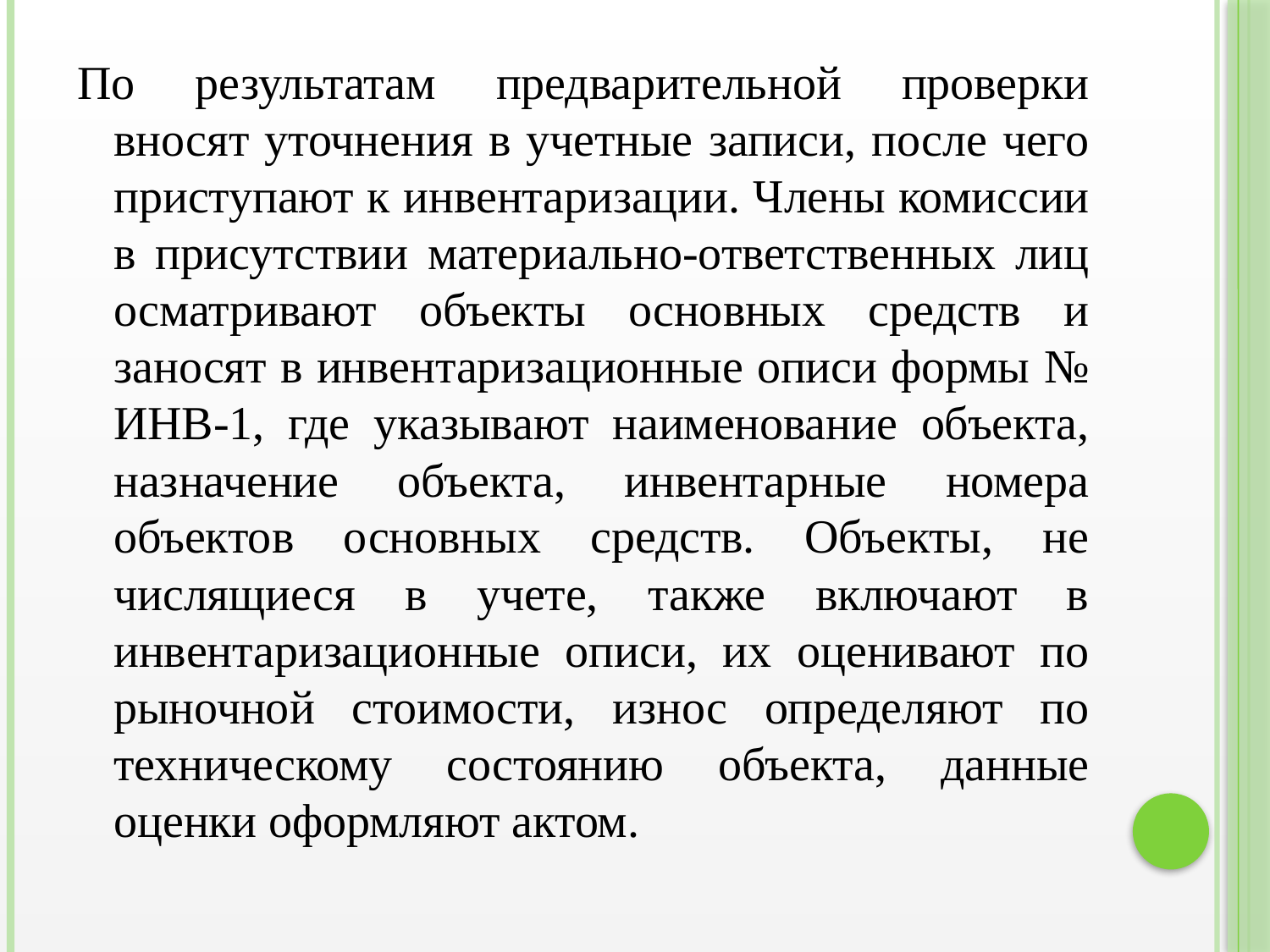

По результатам предварительной проверки вносят уточнения в учетные записи, после чего приступают к инвентаризации. Члены комиссии в присутствии материально-ответственных лиц осматривают объекты основных средств и заносят в инвентаризационные описи формы № ИНВ-1, где указывают наименование объекта, назначение объекта, инвентарные номера объектов основных средств. Объекты, не числящиеся в учете, также включают в инвентаризационные описи, их оценивают по рыночной стоимости, износ определяют по техническому состоянию объекта, данные оценки оформляют актом.